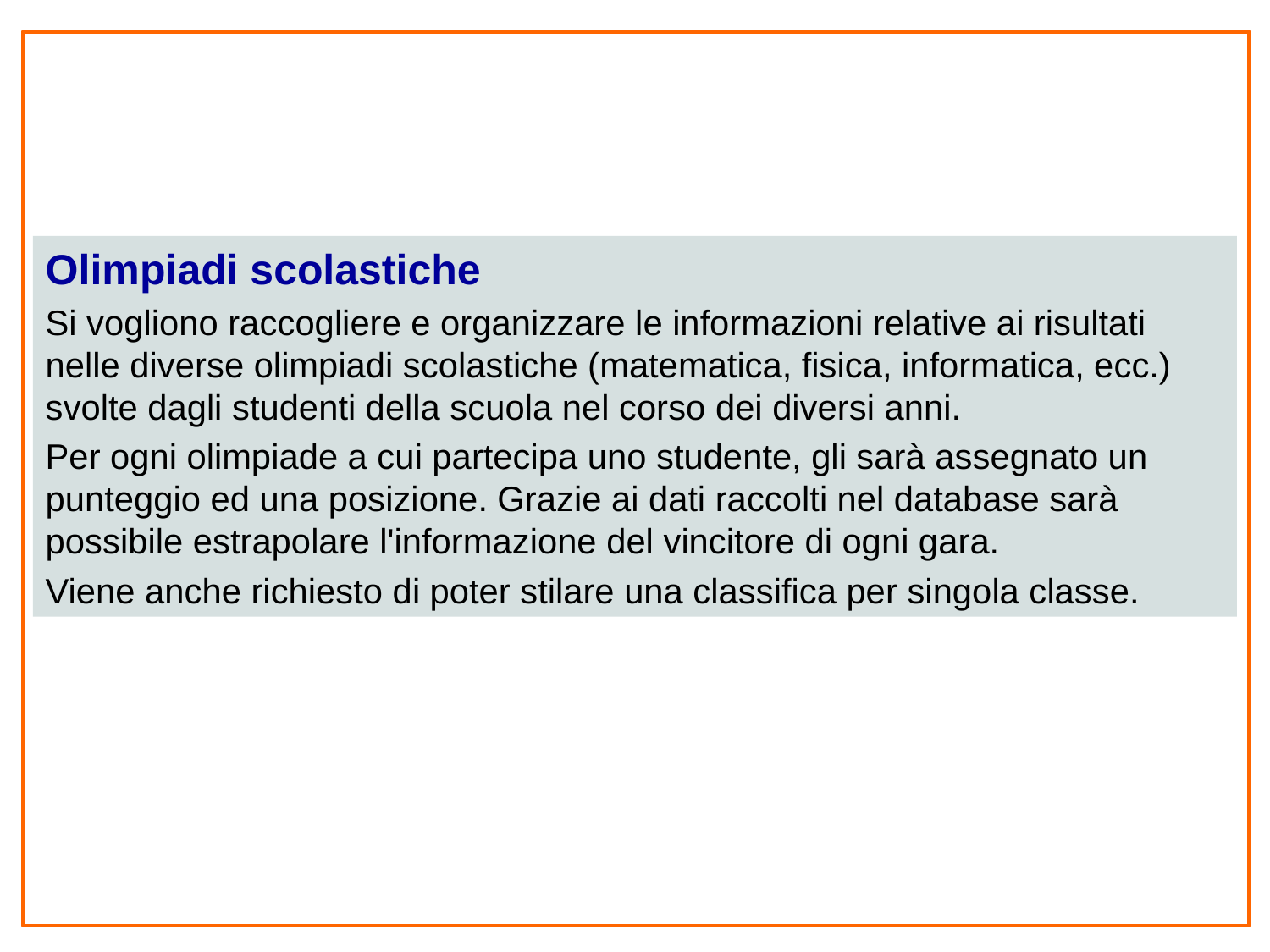

Olimpiadi scolastiche
Si vogliono raccogliere e organizzare le informazioni relative ai risultati nelle diverse olimpiadi scolastiche (matematica, fisica, informatica, ecc.) svolte dagli studenti della scuola nel corso dei diversi anni.
Per ogni olimpiade a cui partecipa uno studente, gli sarà assegnato un punteggio ed una posizione. Grazie ai dati raccolti nel database sarà possibile estrapolare l'informazione del vincitore di ogni gara.
Viene anche richiesto di poter stilare una classifica per singola classe.